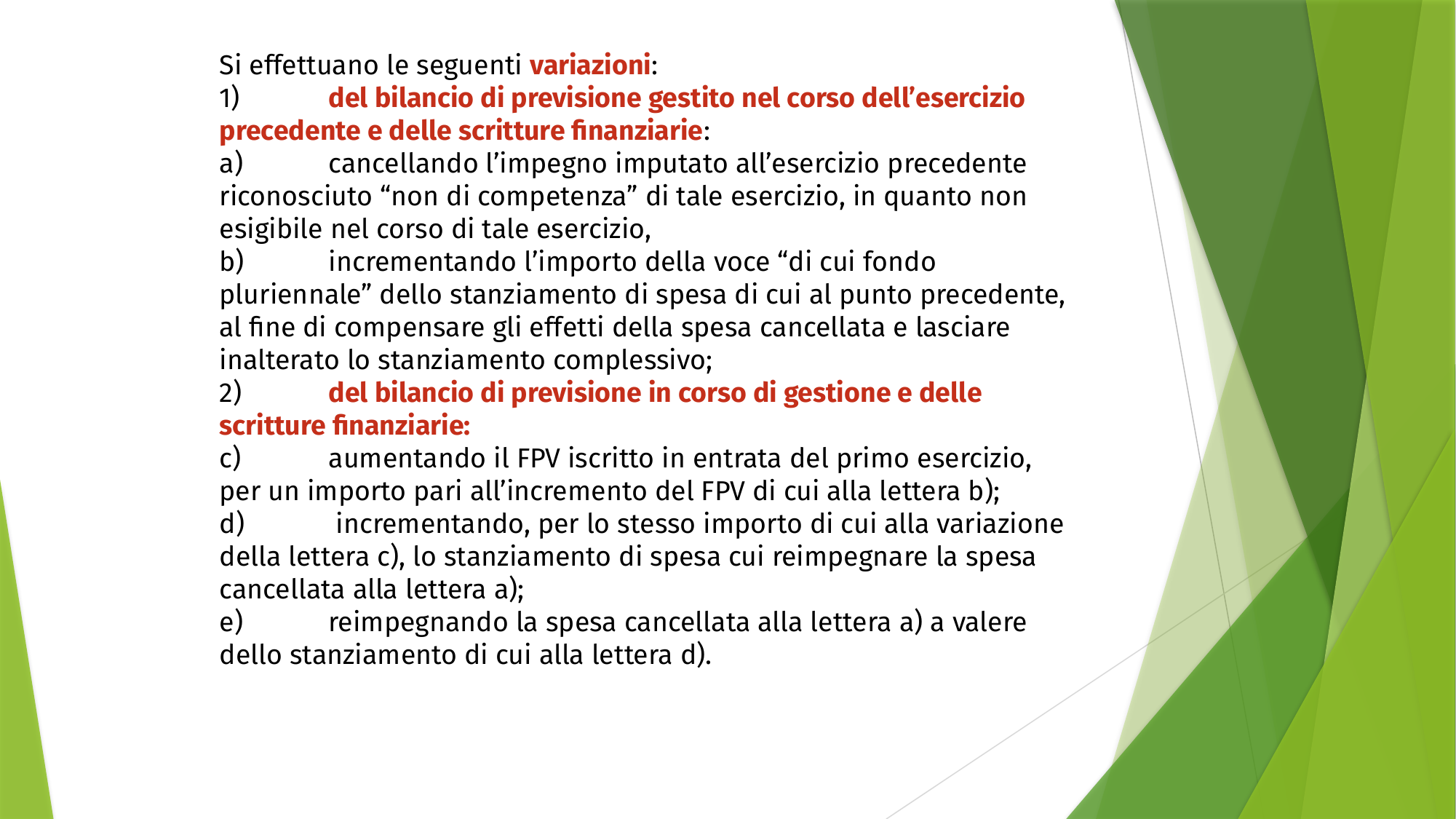

Si effettuano le seguenti variazioni:
1)	del bilancio di previsione gestito nel corso dell’esercizio precedente e delle scritture finanziarie:
a)	cancellando l’impegno imputato all’esercizio precedente riconosciuto “non di competenza” di tale esercizio, in quanto non esigibile nel corso di tale esercizio,
b)	incrementando l’importo della voce “di cui fondo pluriennale” dello stanziamento di spesa di cui al punto precedente, al fine di compensare gli effetti della spesa cancellata e lasciare inalterato lo stanziamento complessivo;
2)	del bilancio di previsione in corso di gestione e delle scritture finanziarie:
c)	aumentando il FPV iscritto in entrata del primo esercizio, per un importo pari all’incremento del FPV di cui alla lettera b);
d)	 incrementando, per lo stesso importo di cui alla variazione della lettera c), lo stanziamento di spesa cui reimpegnare la spesa cancellata alla lettera a);
e)	reimpegnando la spesa cancellata alla lettera a) a valere dello stanziamento di cui alla lettera d).